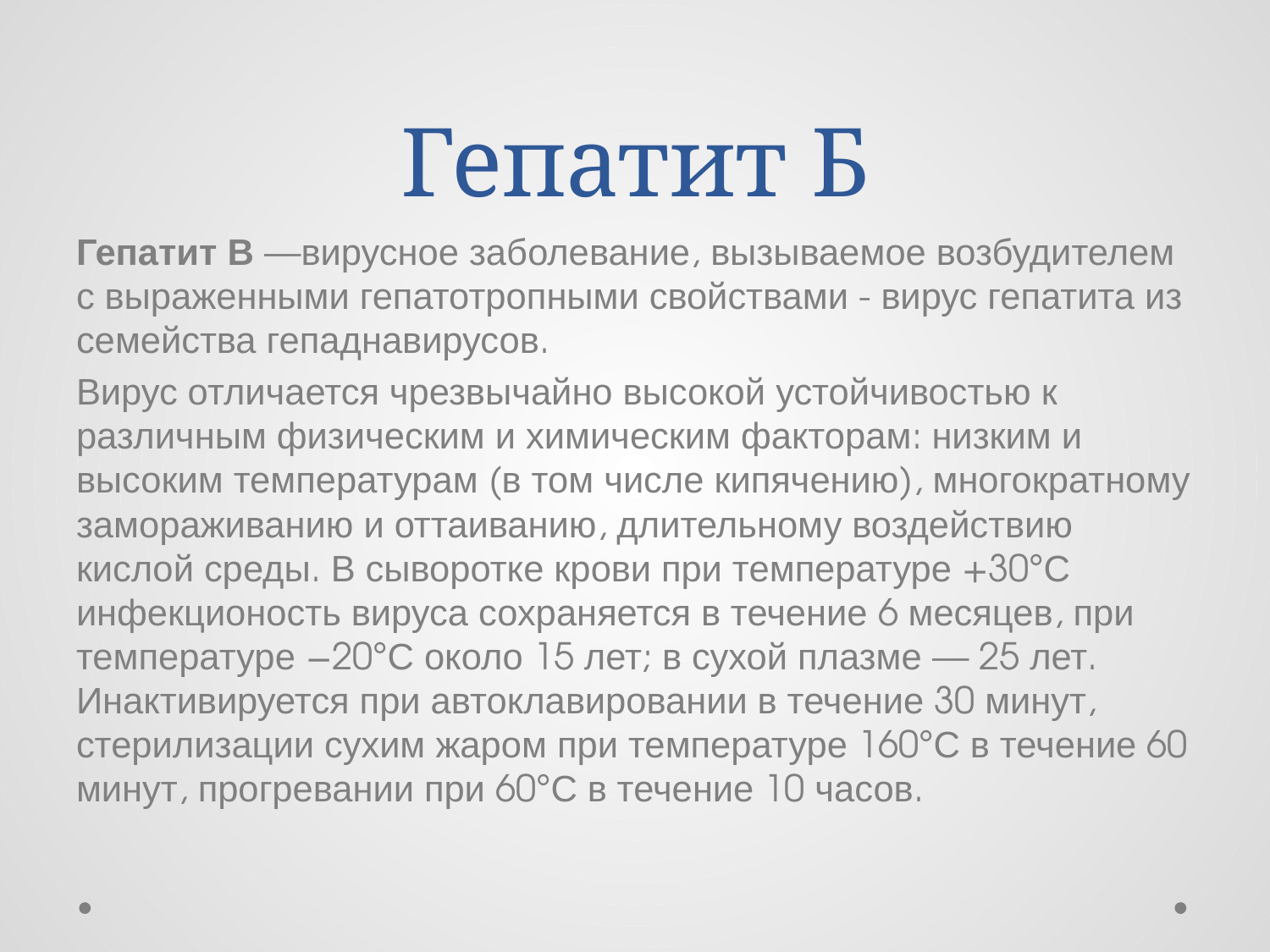

# Гепатит Б
Гепатит В —вирусное заболевание, вызываемое возбудителем с выраженными гепатотропными свойствами - вирус гепатита из семейства гепаднавирусов.
Вирус отличается чрезвычайно высокой устойчивостью к различным физическим и химическим факторам: низким и высоким температурам (в том числе кипячению), многократному замораживанию и оттаиванию, длительному воздействию кислой среды. В сыворотке крови при температуре +30°С инфекционость вируса сохраняется в течение 6 месяцев, при температуре −20°С около 15 лет; в сухой плазме — 25 лет. Инактивируется при автоклавировании в течение 30 минут, стерилизации сухим жаром при температуре 160°С в течение 60 минут, прогревании при 60°С в течение 10 часов.